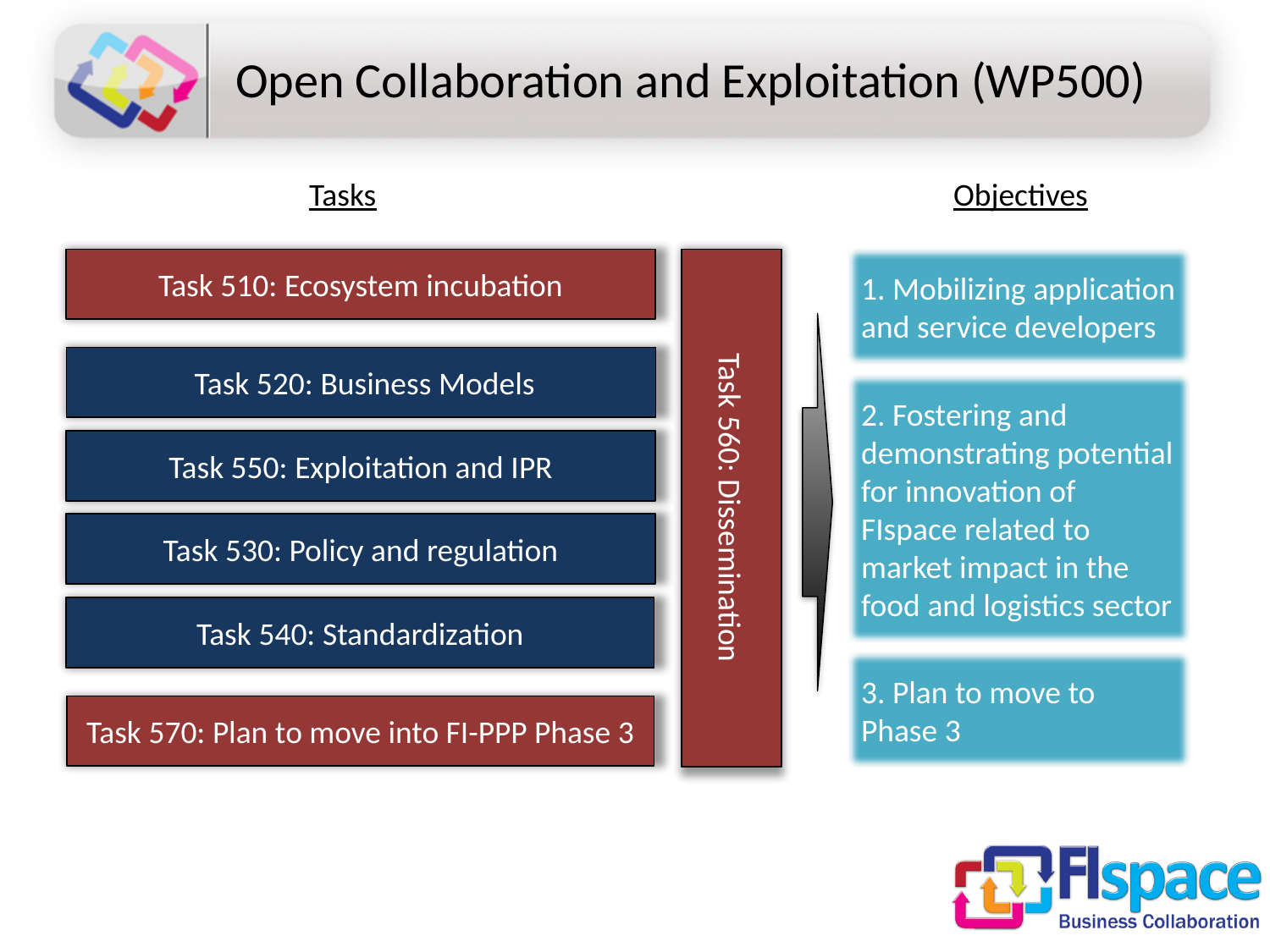

# Open Collaboration and Exploitation (WP500)
Tasks
Objectives
Task 510: Ecosystem incubation
Task 560: Dissemination
1. Mobilizing application and service developers

 Task 520: Business Models
2. Fostering and demonstrating potential for innovation of FIspace related to market impact in the food and logistics sector
Task 550: Exploitation and IPR
Task 530: Policy and regulation
Task 540: Standardization
3. Plan to move to Phase 3
Task 570: Plan to move into FI-PPP Phase 3